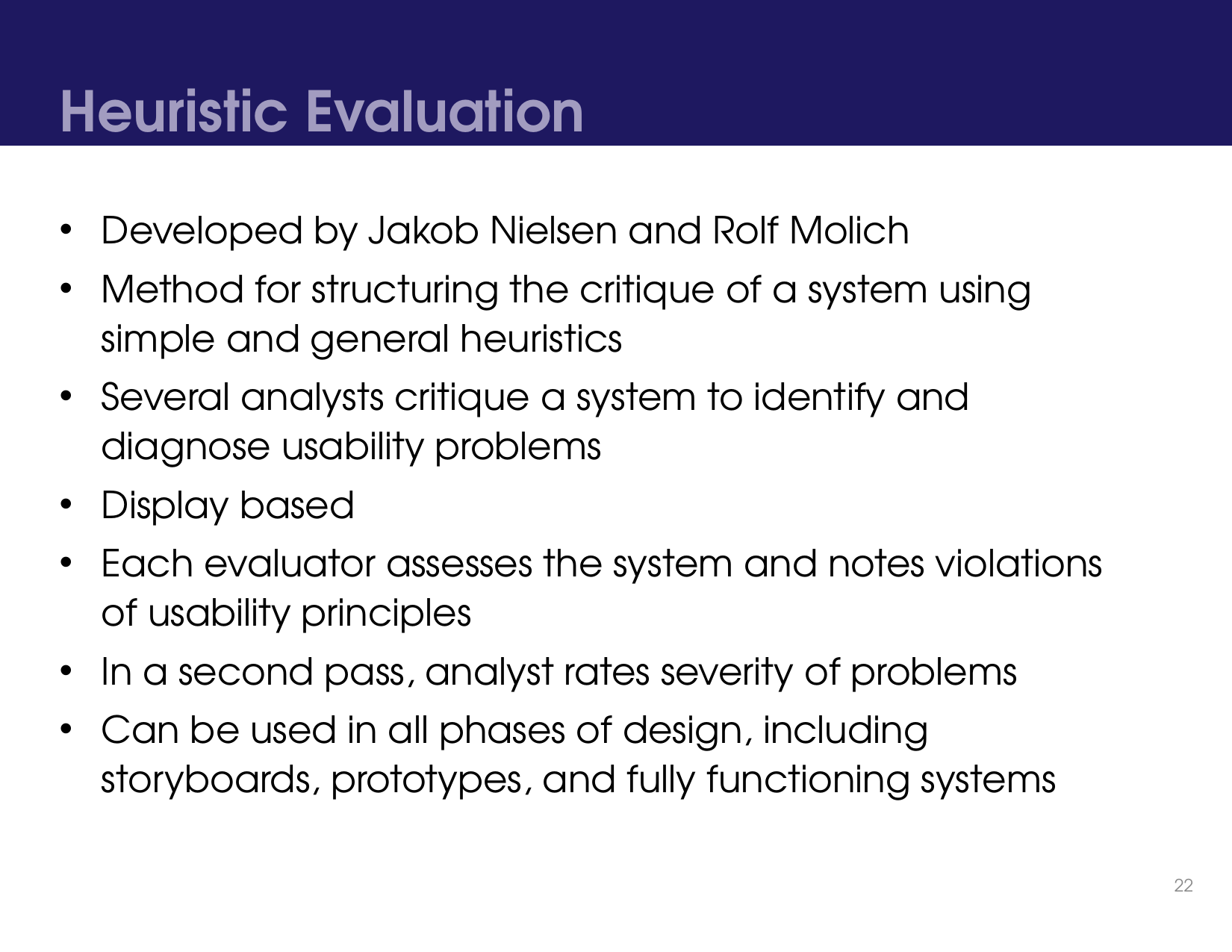

# Heuristic Evaluation
Developed by Jakob Nielsen and Rolf Molich
Method for structuring the critique of a system using simple and general heuristics
Several analysts critique a system to identify and diagnose usability problems
Display based
Each evaluator assesses the system and notes violations of usability principles
In a second pass, analyst rates severity of problems
Can be used in all phases of design, including storyboards, prototypes, and fully functioning systems
22